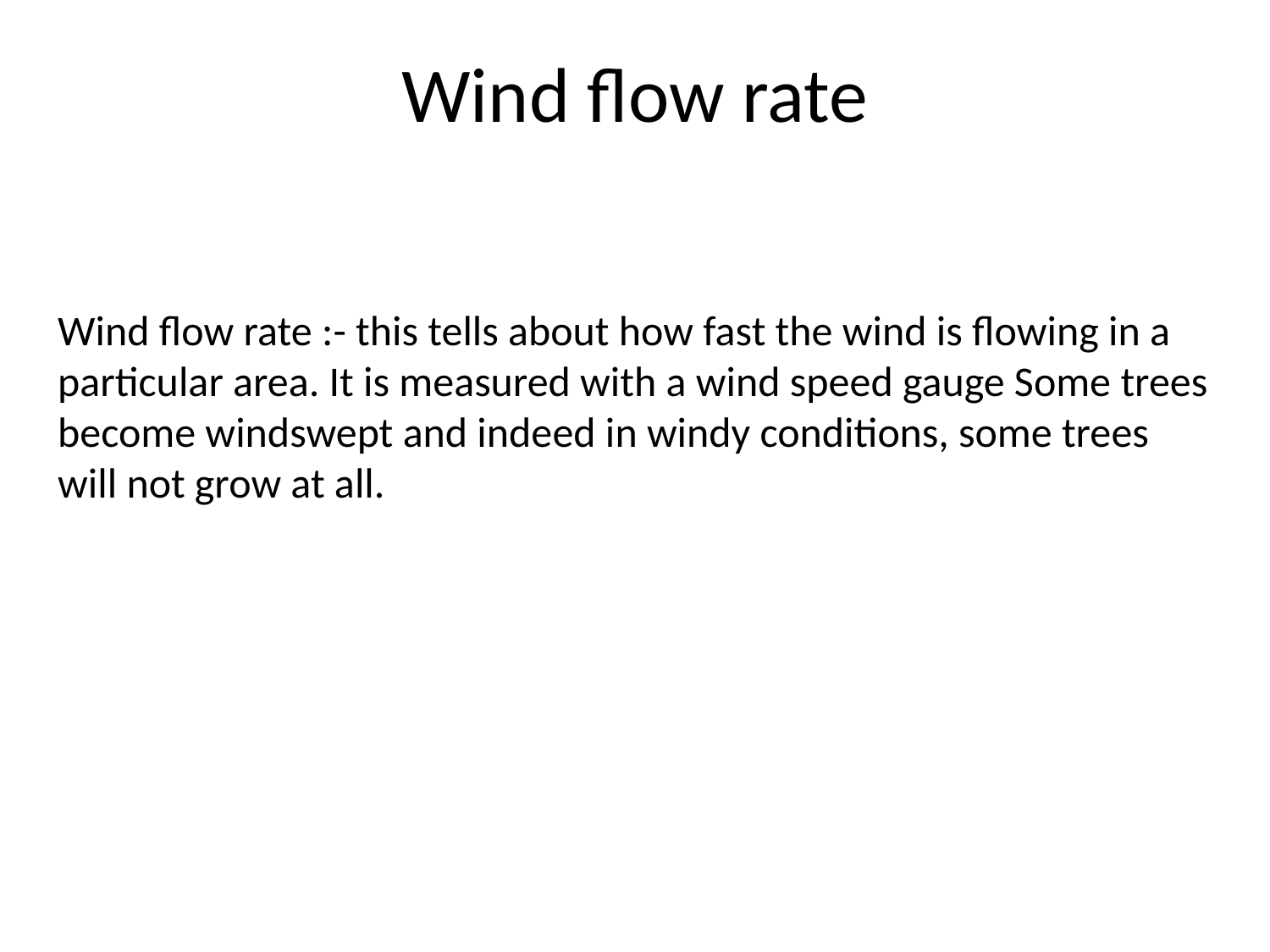

Wind flow rate
Wind flow rate :- this tells about how fast the wind is flowing in a
particular area. It is measured with a wind speed gauge Some trees
become windswept and indeed in windy conditions, some trees
will not grow at all.